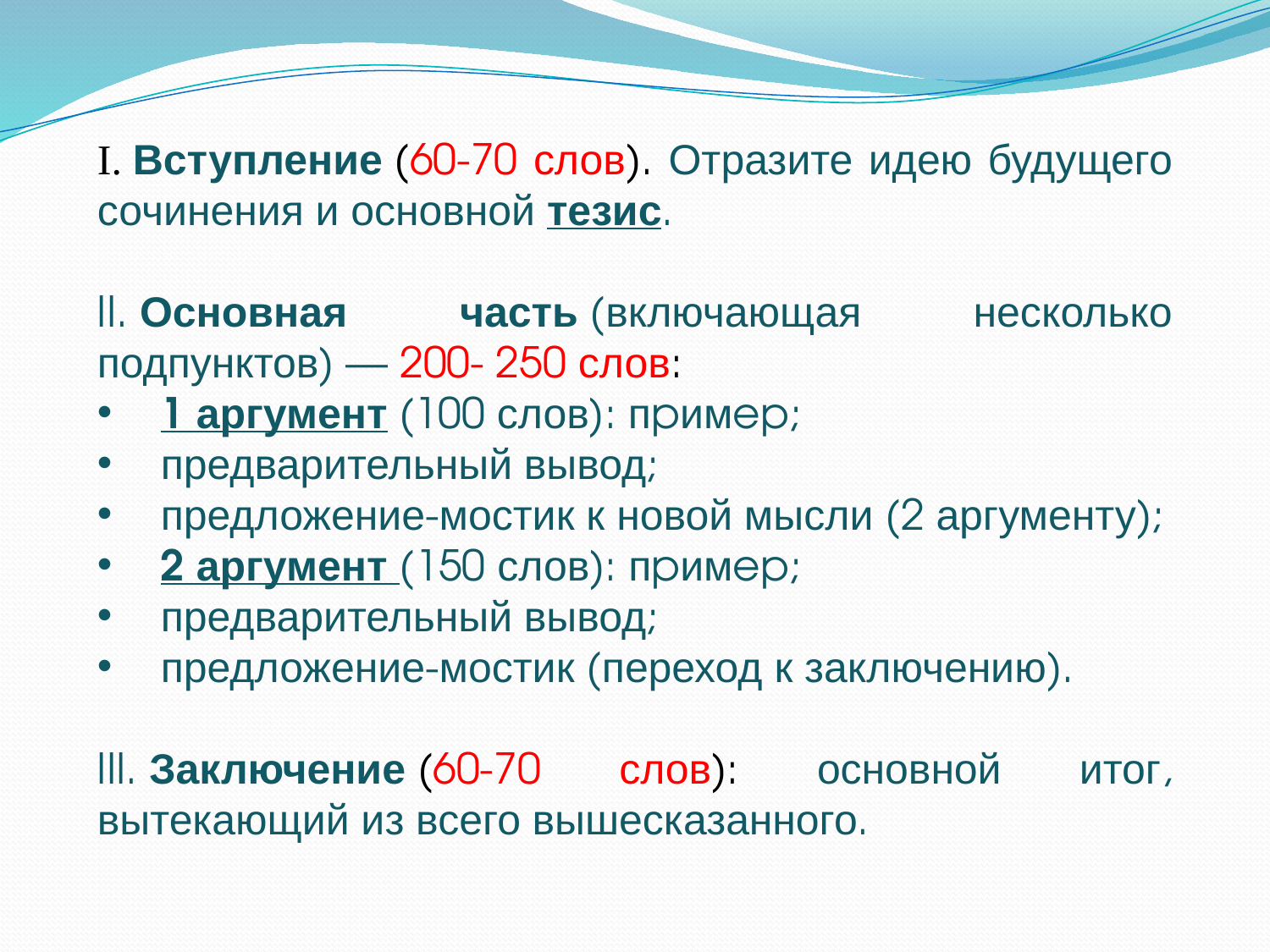

I. Вступление (60-70 слов). Отразите идею будущего сочинения и основной тезис.

II. Основная часть (включающая несколько подпунктов) — 200- 250 слов:
1 аргумент (100 слов): пpимep;
предварительный вывод;
предложение-мостик к новой мысли (2 аргументу);
2 аргумент (150 слов): пpимep;
предварительный вывод;
предложение-мостик (переход к заключению).

III. Заключение (60-70 слов): основной итог, вытекающий из всего вышесказанного.